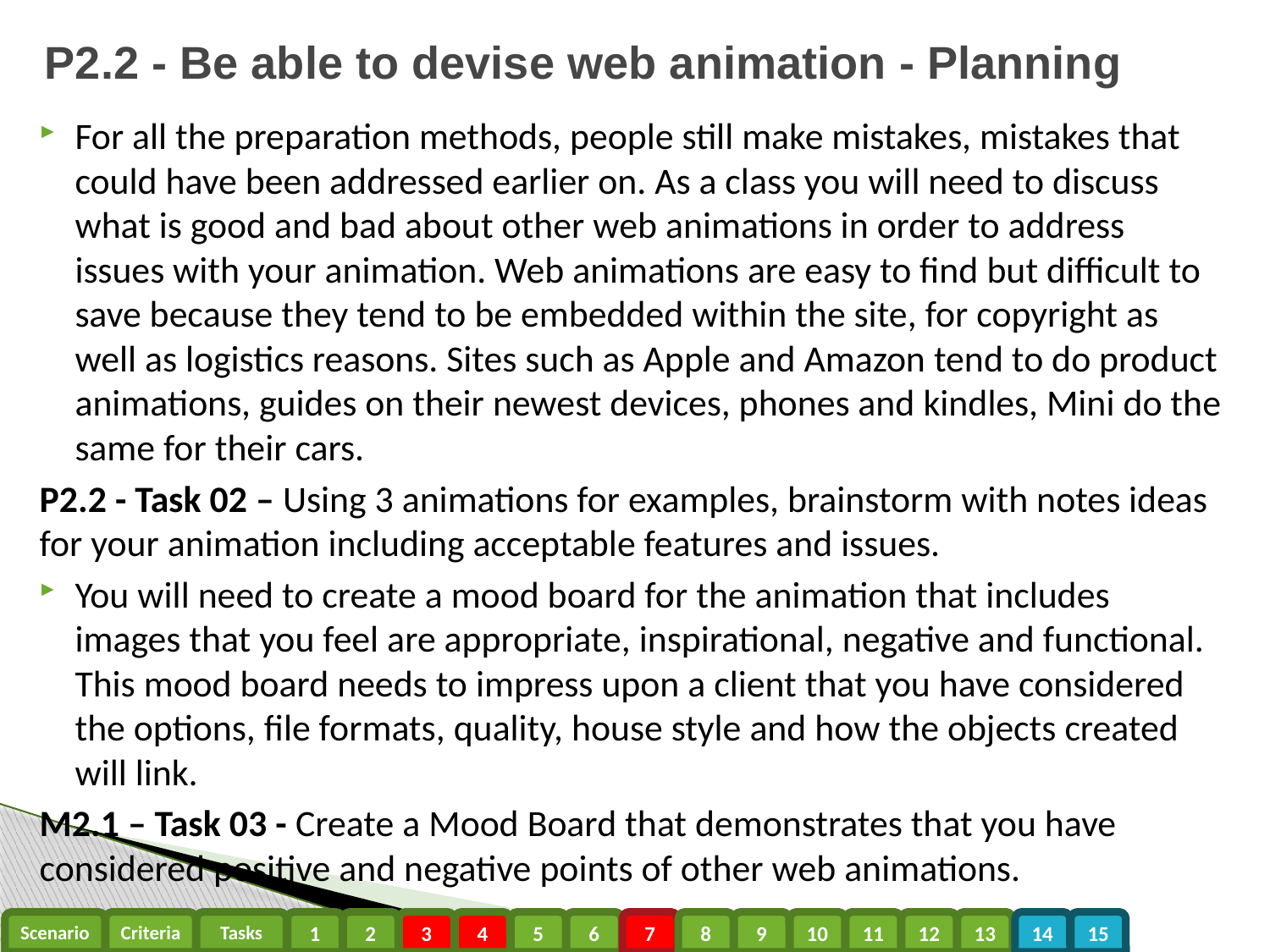

# P2.2 - Be able to devise web animation - Planning
For all the preparation methods, people still make mistakes, mistakes that could have been addressed earlier on. As a class you will need to discuss what is good and bad about other web animations in order to address issues with your animation. Web animations are easy to find but difficult to save because they tend to be embedded within the site, for copyright as well as logistics reasons. Sites such as Apple and Amazon tend to do product animations, guides on their newest devices, phones and kindles, Mini do the same for their cars.
P2.2 - Task 02 – Using 3 animations for examples, brainstorm with notes ideas for your animation including acceptable features and issues.
You will need to create a mood board for the animation that includes images that you feel are appropriate, inspirational, negative and functional. This mood board needs to impress upon a client that you have considered the options, file formats, quality, house style and how the objects created will link.
M2.1 – Task 03 - Create a Mood Board that demonstrates that you have considered positive and negative points of other web animations.